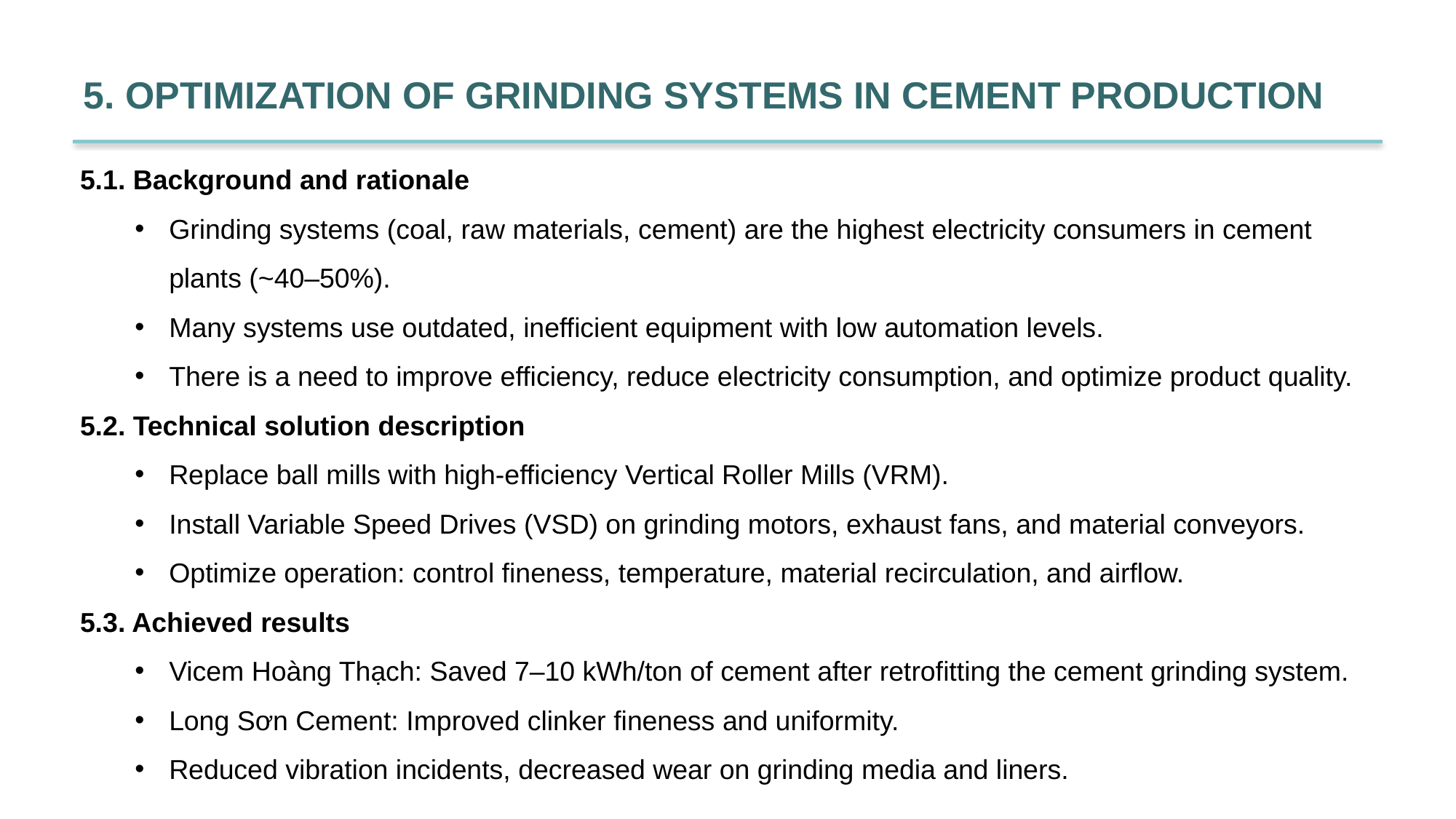

5. OPTIMIZATION OF GRINDING SYSTEMS IN CEMENT PRODUCTION
5.1. Background and rationale
Grinding systems (coal, raw materials, cement) are the highest electricity consumers in cement plants (~40–50%).
Many systems use outdated, inefficient equipment with low automation levels.
There is a need to improve efficiency, reduce electricity consumption, and optimize product quality.
5.2. Technical solution description
Replace ball mills with high-efficiency Vertical Roller Mills (VRM).
Install Variable Speed Drives (VSD) on grinding motors, exhaust fans, and material conveyors.
Optimize operation: control fineness, temperature, material recirculation, and airflow.
5.3. Achieved results
Vicem Hoàng Thạch: Saved 7–10 kWh/ton of cement after retrofitting the cement grinding system.
Long Sơn Cement: Improved clinker fineness and uniformity.
Reduced vibration incidents, decreased wear on grinding media and liners.